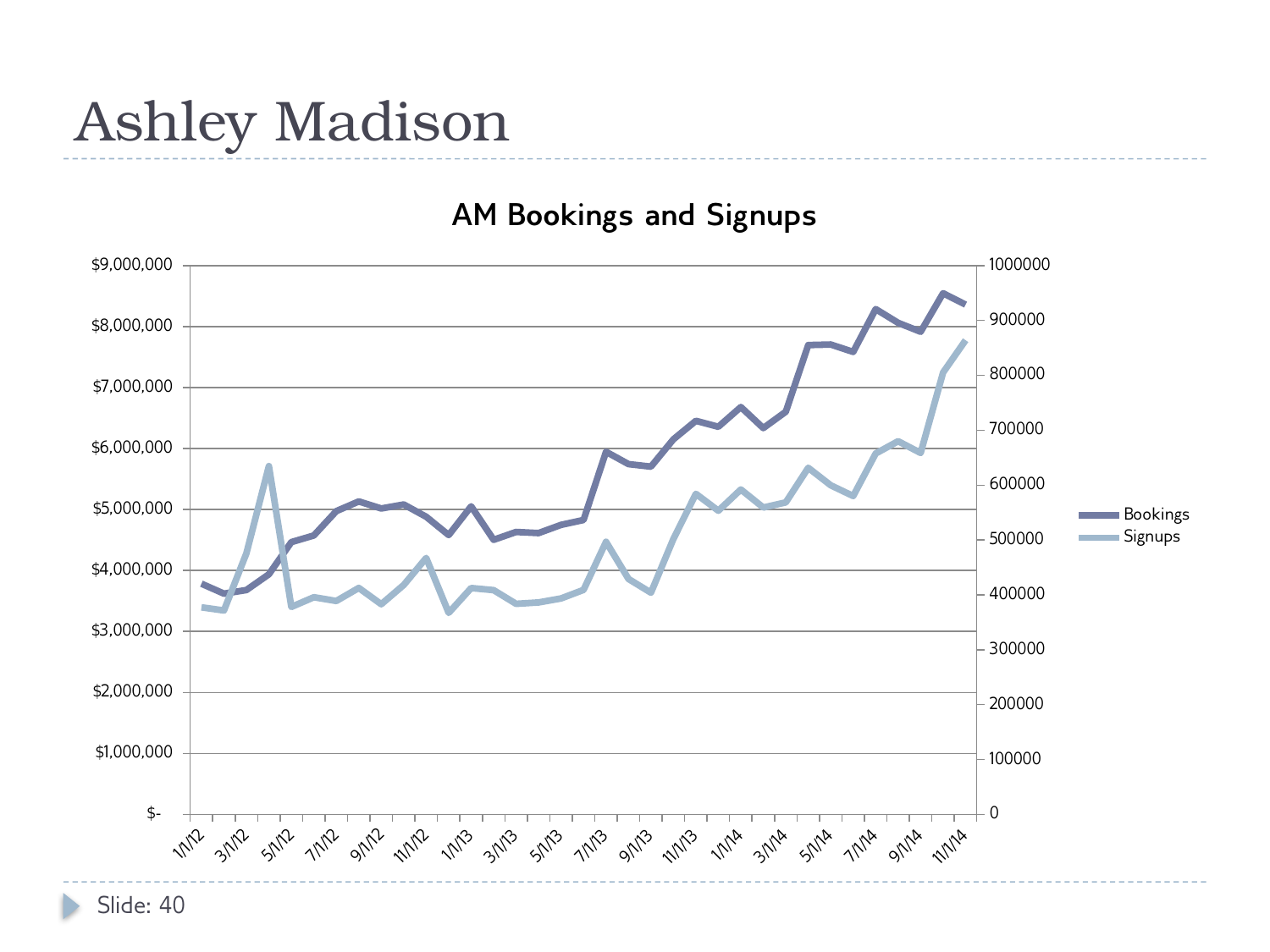

# Ashley Madison

### Chart: AM Bookings and Signups

| Category | Bookings | Signups |
|---|---|---|
| 40909.0 | 3782640.4561 | 377242.0 |
| 40940.0 | 3620022.123 | 371540.0 |
| 40969.0 | 3679170.6121 | 475576.0 |
| 41000.0 | 3937407.2993 | 634680.0 |
| 41030.0 | 4464687.4105 | 377998.0 |
| 41061.0 | 4573736.1306 | 395677.0 |
| 41091.0 | 4973837.3652 | 388851.0 |
| 41122.0 | 5132487.5108 | 412623.0 |
| 41153.0 | 5016944.5433 | 382903.0 |
| 41183.0 | 5082471.8877 | 418035.0 |
| 41214.0 | 4881333.8409 | 467211.0 |
| 41244.0 | 4580074.6153 | 367122.0 |
| 41275.0 | 5052672.1428 | 412422.0 |
| 41306.0 | 4502062.3234 | 408546.0 |
| 41334.0 | 4630732.044 | 383652.0 |
| 41365.0 | 4613210.2835 | 386175.0 |
| 41395.0 | 4748463.164 | 393449.0 |
| 41426.0 | 4828668.0054 | 409036.0 |
| 41456.0 | 5946758.2143 | 496658.0 |
| 41487.0 | 5744744.7126 | 429023.0 |
| 41518.0 | 5702712.9925 | 403970.0 |
| 41548.0 | 6151272.0074 | 501873.0 |
| 41579.0 | 6454702.7574 | 584152.0 |
| 41609.0 | 6356568.5081 | 553369.0 |
| 41640.0 | 6680719.0645 | 592085.0 |
| 41671.0 | 6335235.2246 | 559194.0 |
| 41699.0 | 6603387.5386 | 568600.0 |
| 41730.0 | 7696851.4827 | 631594.0 |
| 41760.0 | 7705353.1448 | 599666.0 |
| 41791.0 | 7584064.6749 | 580145.0 |
| 41821.0 | 8286364.2848 | 657584.0 |
| 41852.0 | 8061309.7489 | 680002.0 |
| 41883.0 | 7914910.319 | 658600.0 |
| 41913.0 | 8546529.2167 | 805195.0 |
| 41944.0 | 8359672.2893 | 864046.0 |
Slide: 40